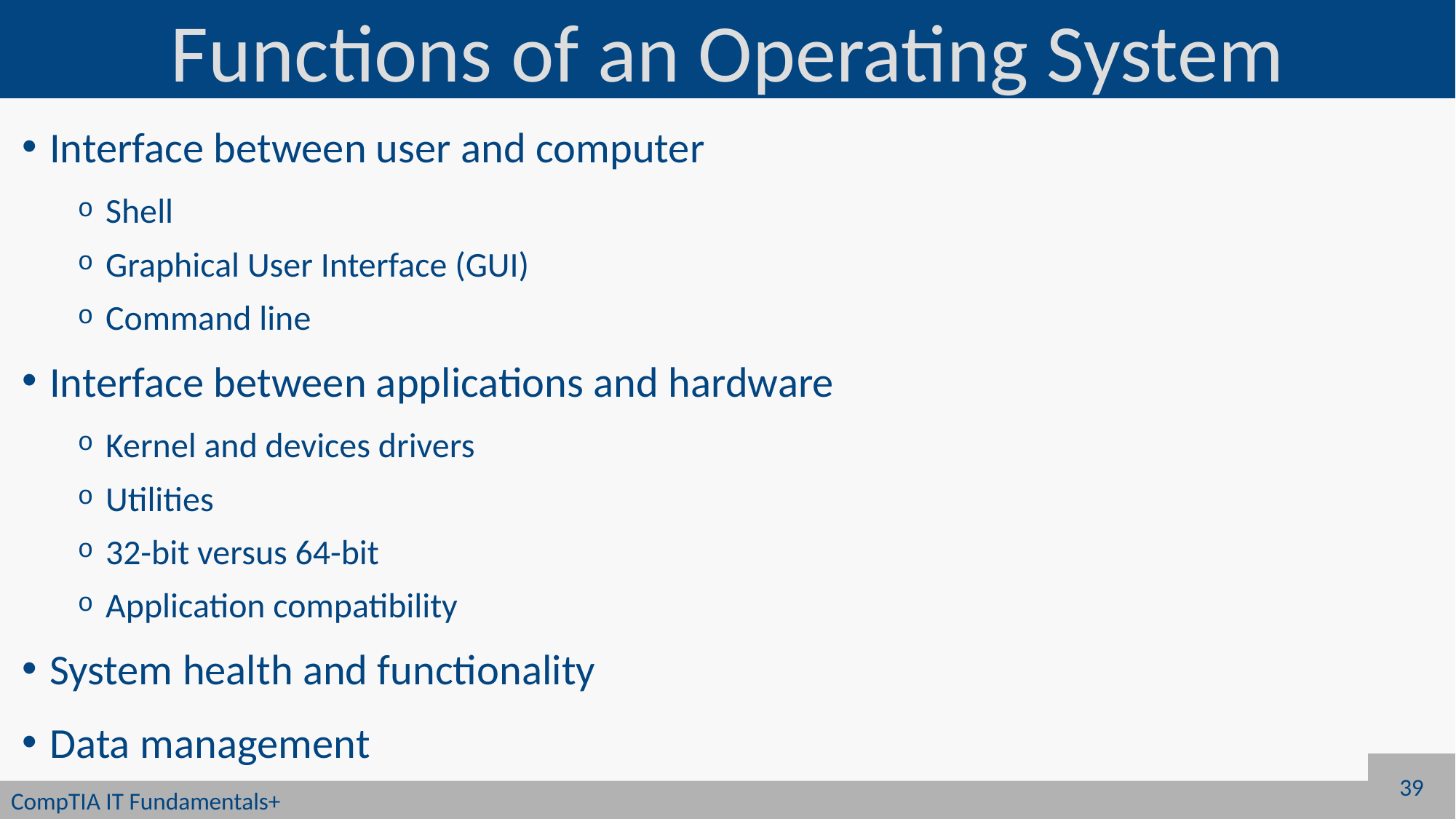

# Functions of an Operating System
Interface between user and computer
Shell
Graphical User Interface (GUI)
Command line
Interface between applications and hardware
Kernel and devices drivers
Utilities
32-bit versus 64-bit
Application compatibility
System health and functionality
Data management
39
CompTIA IT Fundamentals+